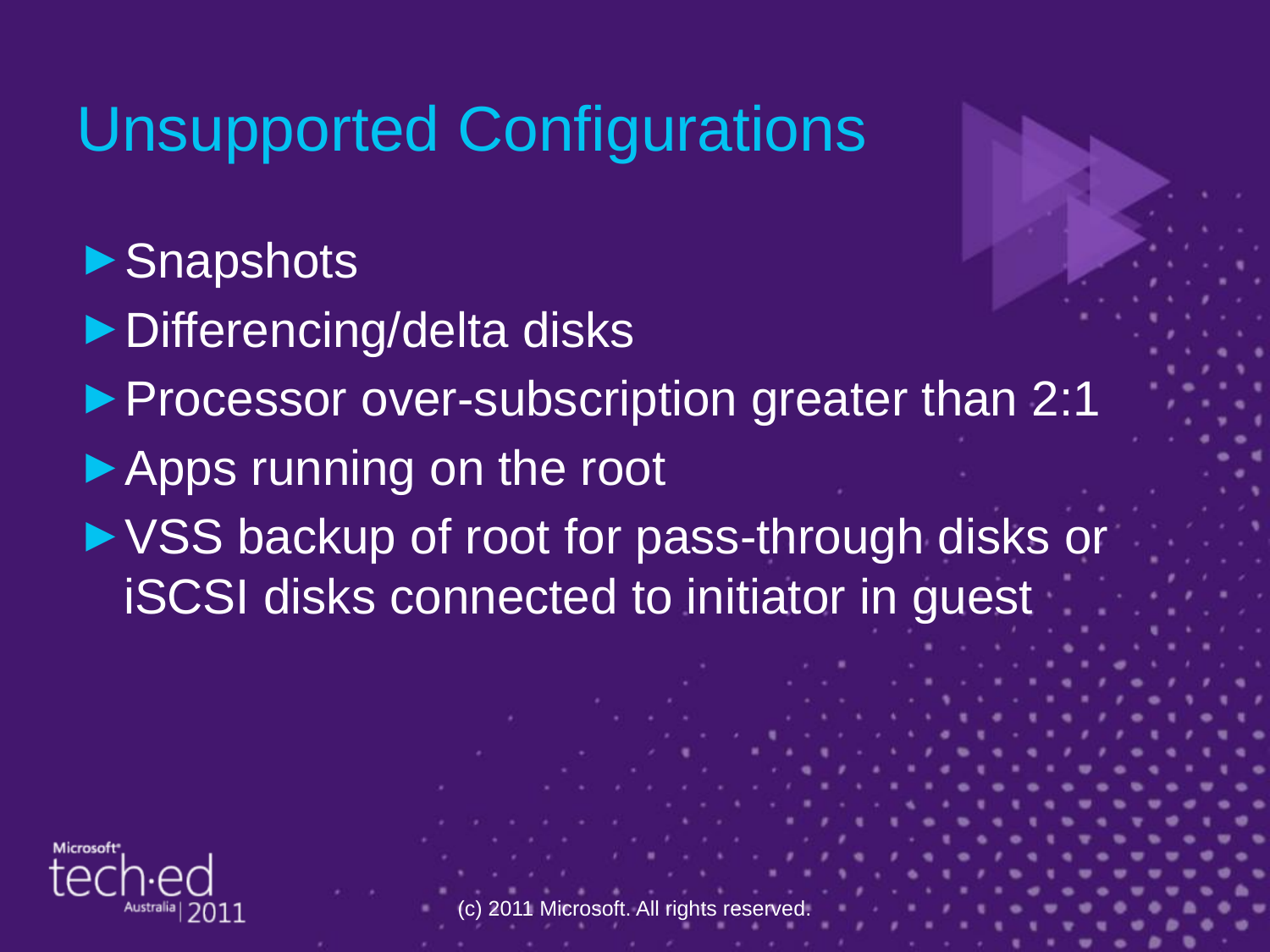

# Unsupported Configurations
Snapshots
Differencing/delta disks
Processor over-subscription greater than 2:1
Apps running on the root
VSS backup of root for pass-through disks or iSCSI disks connected to initiator in guest

(c) 2011 Microsoft. All rights reserved.